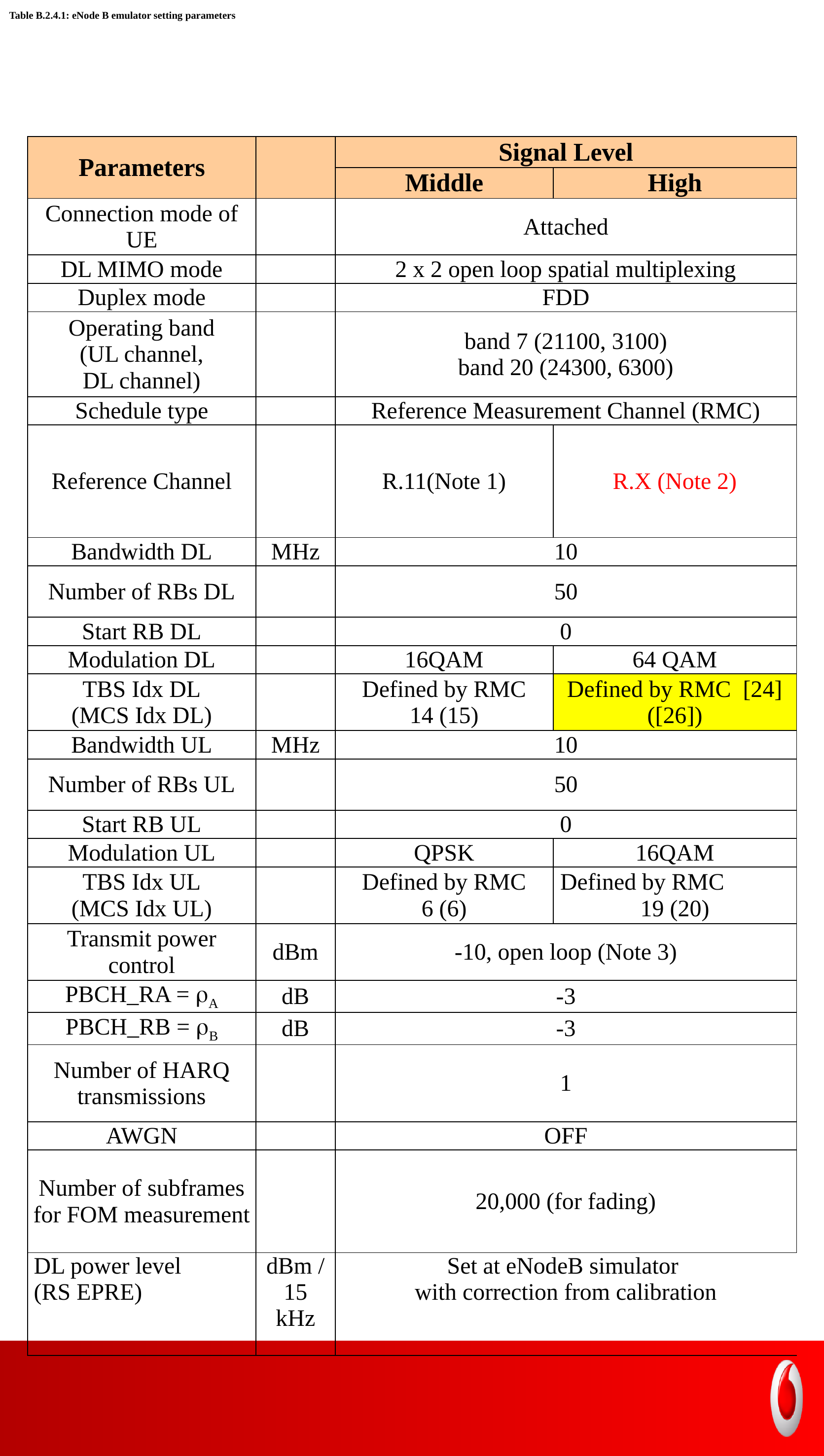

Table B.2.4.1: eNode B emulator setting parameters

| Parameters |  | Signal Level |  |
| --- | --- | --- | --- |
|  |  | Middle | High |
| Connection mode of UE |  | Attached |  |
| DL MIMO mode |  | 2 x 2 open loop spatial multiplexing |  |
| Duplex mode |  | FDD |  |
| Operating band (UL channel, DL channel) |  | band 7 (21100, 3100) band 20 (24300, 6300) |  |
| Schedule type |  | Reference Measurement Channel (RMC) |  |
| Reference Channel |  | R.11(Note 1) | R.X (Note 2) |
| Bandwidth DL | MHz | 10 |  |
| Number of RBs DL |  | 50 |  |
| Start RB DL |  | 0 |  |
| Modulation DL |  | 16QAM | 64 QAM |
| TBS Idx DL (MCS Idx DL) |  | Defined by RMC 14 (15) | Defined by RMC [24] ([26]) |
| Bandwidth UL | MHz | 10 |  |
| Number of RBs UL |  | 50 |  |
| Start RB UL |  | 0 |  |
| Modulation UL |  | QPSK | 16QAM |
| TBS Idx UL (MCS Idx UL) |  | Defined by RMC 6 (6) | Defined by RMC 19 (20) |
| Transmit power control | dBm | -10, open loop (Note 3) |  |
| PBCH\_RA = ρA | dB | -3 |  |
| PBCH\_RB = ρB | dB | -3 |  |
| Number of HARQ transmissions |  | 1 |  |
| AWGN |  | OFF |  |
| Number of subframes for FOM measurement |  | 20,000 (for fading) |  |
| DL power level (RS EPRE) | dBm / 15 kHz | Set at eNodeB simulator with correction from calibration |  |